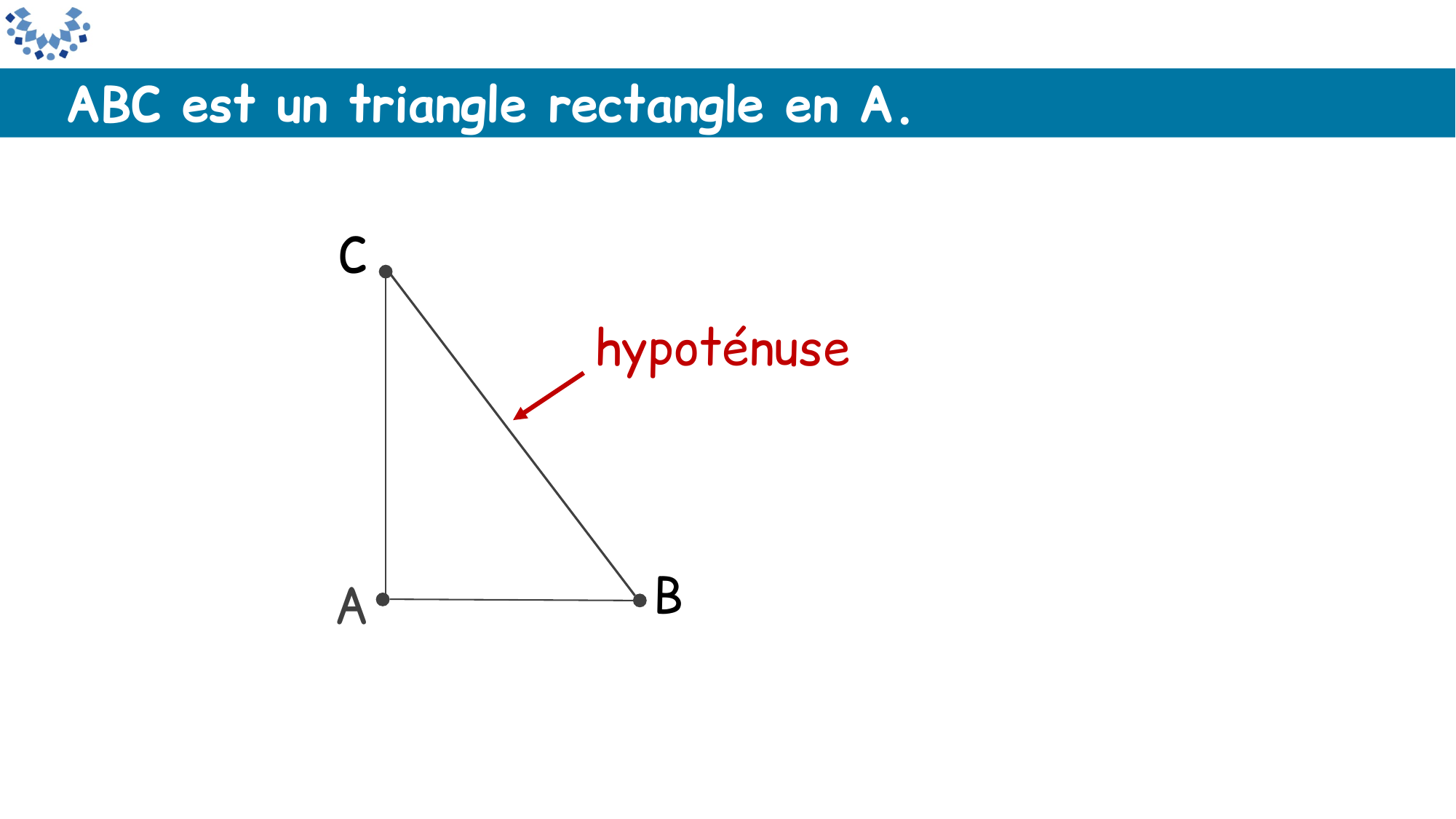

ABC est un triangle rectangle en A.
C

hypoténuse
B
A